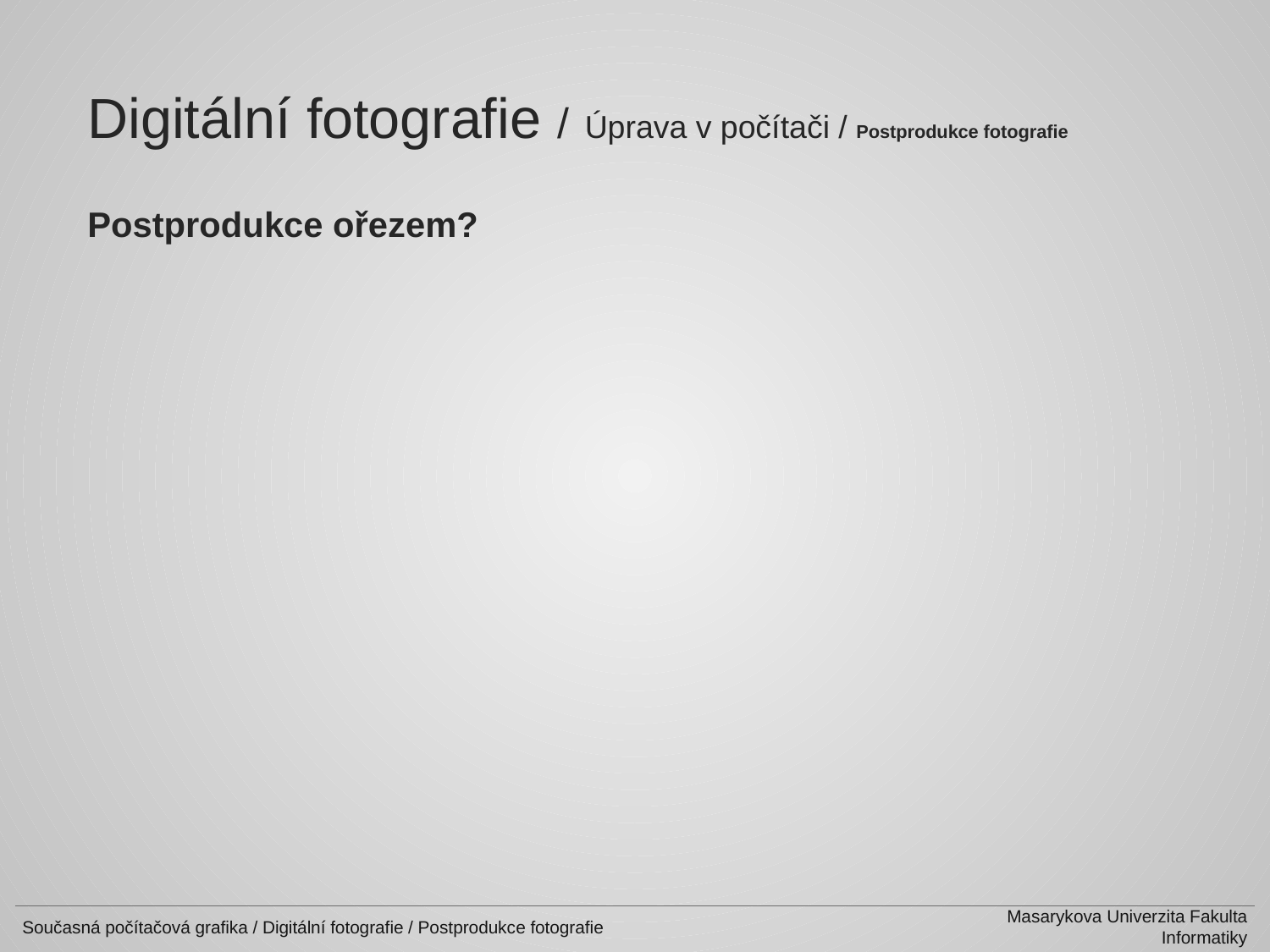

Digitální fotografie / Úprava v počítači / Postprodukce fotografie
Postprodukce ořezem?
Současná počítačová grafika / Digitální fotografie / Postprodukce fotografie
Masarykova Univerzita Fakulta Informatiky